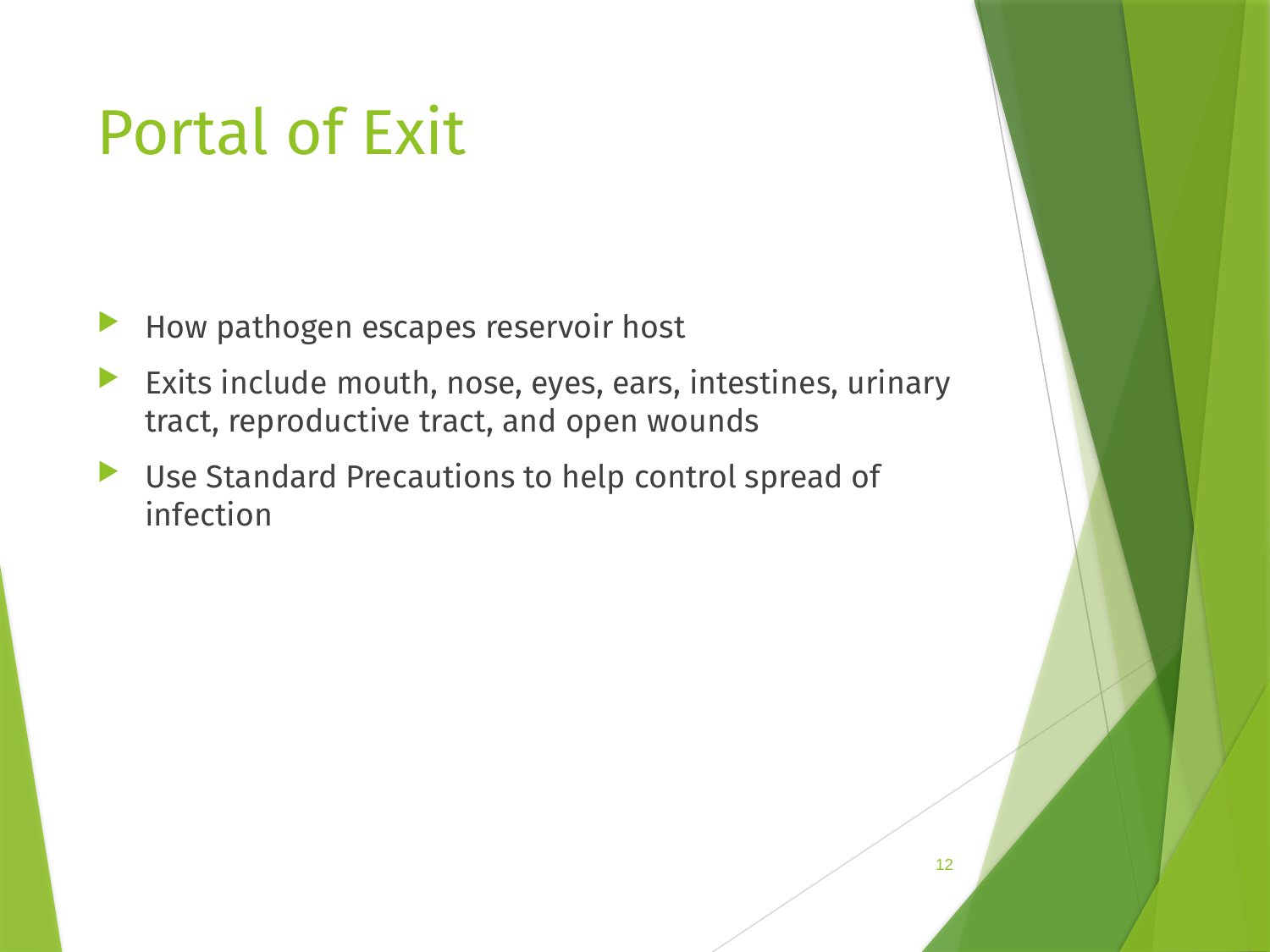

# Portal of Exit
How pathogen escapes reservoir host
Exits include mouth, nose, eyes, ears, intestines, urinary tract, reproductive tract, and open wounds
Use Standard Precautions to help control spread of infection
 12